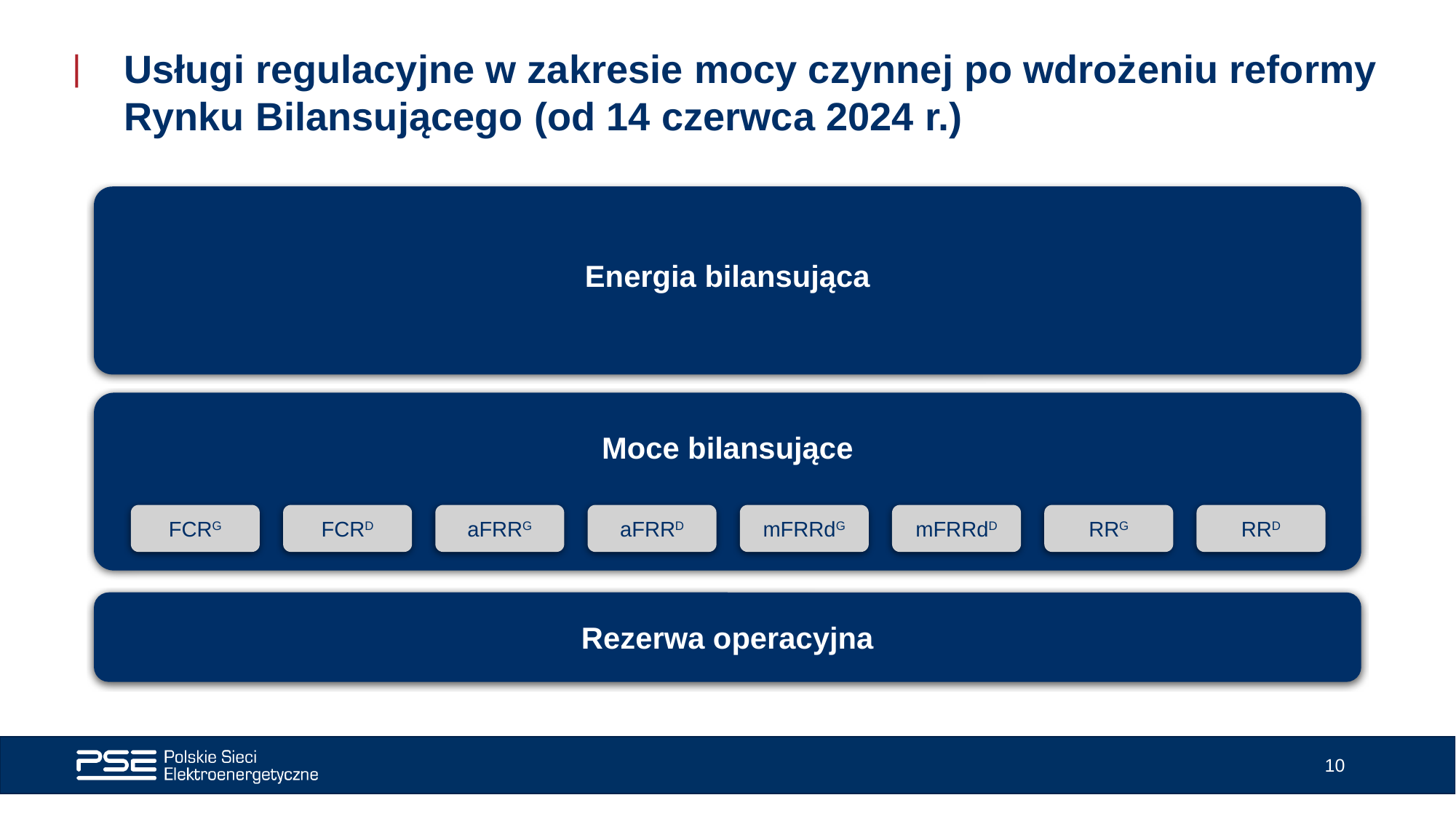

Usługi regulacyjne w zakresie mocy czynnej po wdrożeniu reformy Rynku Bilansującego (od 14 czerwca 2024 r.)
Energia bilansująca

Moce bilansujące

FCRG
FCRD
aFRRG
aFRRD
mFRRdG
mFRRdD
RRG
RRD
Rezerwa operacyjna